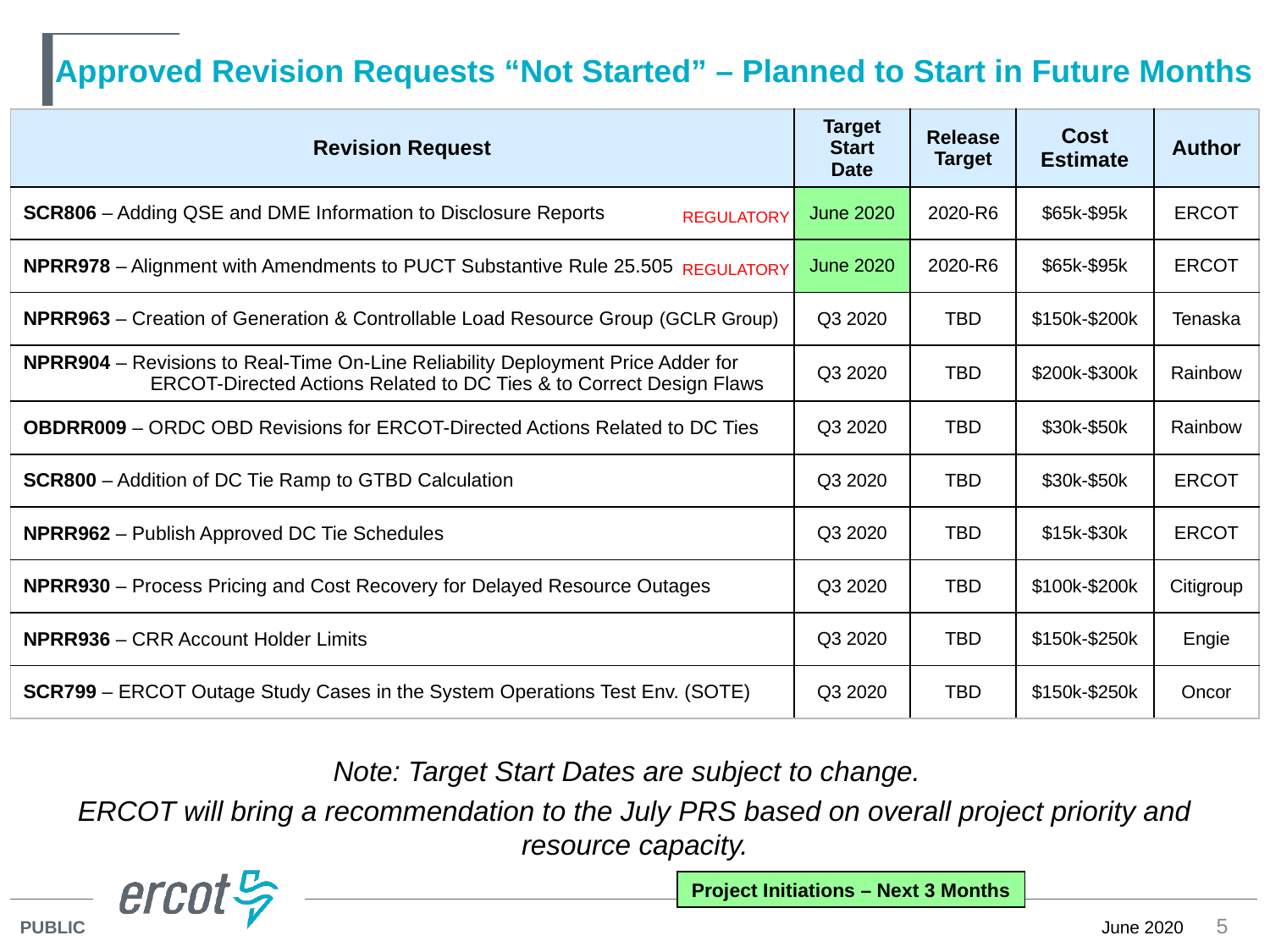

# Approved Revision Requests “Not Started” – Planned to Start in Future Months
| Revision Request | Target Start Date | Release Target | Cost Estimate | Author |
| --- | --- | --- | --- | --- |
| SCR806 – Adding QSE and DME Information to Disclosure Reports | June 2020 | 2020-R6 | $65k-$95k | ERCOT |
| NPRR978 – Alignment with Amendments to PUCT Substantive Rule 25.505 | June 2020 | 2020-R6 | $65k-$95k | ERCOT |
| NPRR963 – Creation of Generation & Controllable Load Resource Group (GCLR Group) | Q3 2020 | TBD | $150k-$200k | Tenaska |
| NPRR904 – Revisions to Real-Time On-Line Reliability Deployment Price Adder for ERCOT-Directed Actions Related to DC Ties & to Correct Design Flaws | Q3 2020 | TBD | $200k-$300k | Rainbow |
| OBDRR009 – ORDC OBD Revisions for ERCOT-Directed Actions Related to DC Ties | Q3 2020 | TBD | $30k-$50k | Rainbow |
| SCR800 – Addition of DC Tie Ramp to GTBD Calculation | Q3 2020 | TBD | $30k-$50k | ERCOT |
| NPRR962 – Publish Approved DC Tie Schedules | Q3 2020 | TBD | $15k-$30k | ERCOT |
| NPRR930 – Process Pricing and Cost Recovery for Delayed Resource Outages | Q3 2020 | TBD | $100k-$200k | Citigroup |
| NPRR936 – CRR Account Holder Limits | Q3 2020 | TBD | $150k-$250k | Engie |
| SCR799 – ERCOT Outage Study Cases in the System Operations Test Env. (SOTE) | Q3 2020 | TBD | $150k-$250k | Oncor |
REGULATORY
REGULATORY
Note: Target Start Dates are subject to change.
ERCOT will bring a recommendation to the July PRS based on overall project priority and resource capacity.
Project Initiations – Next 3 Months
5